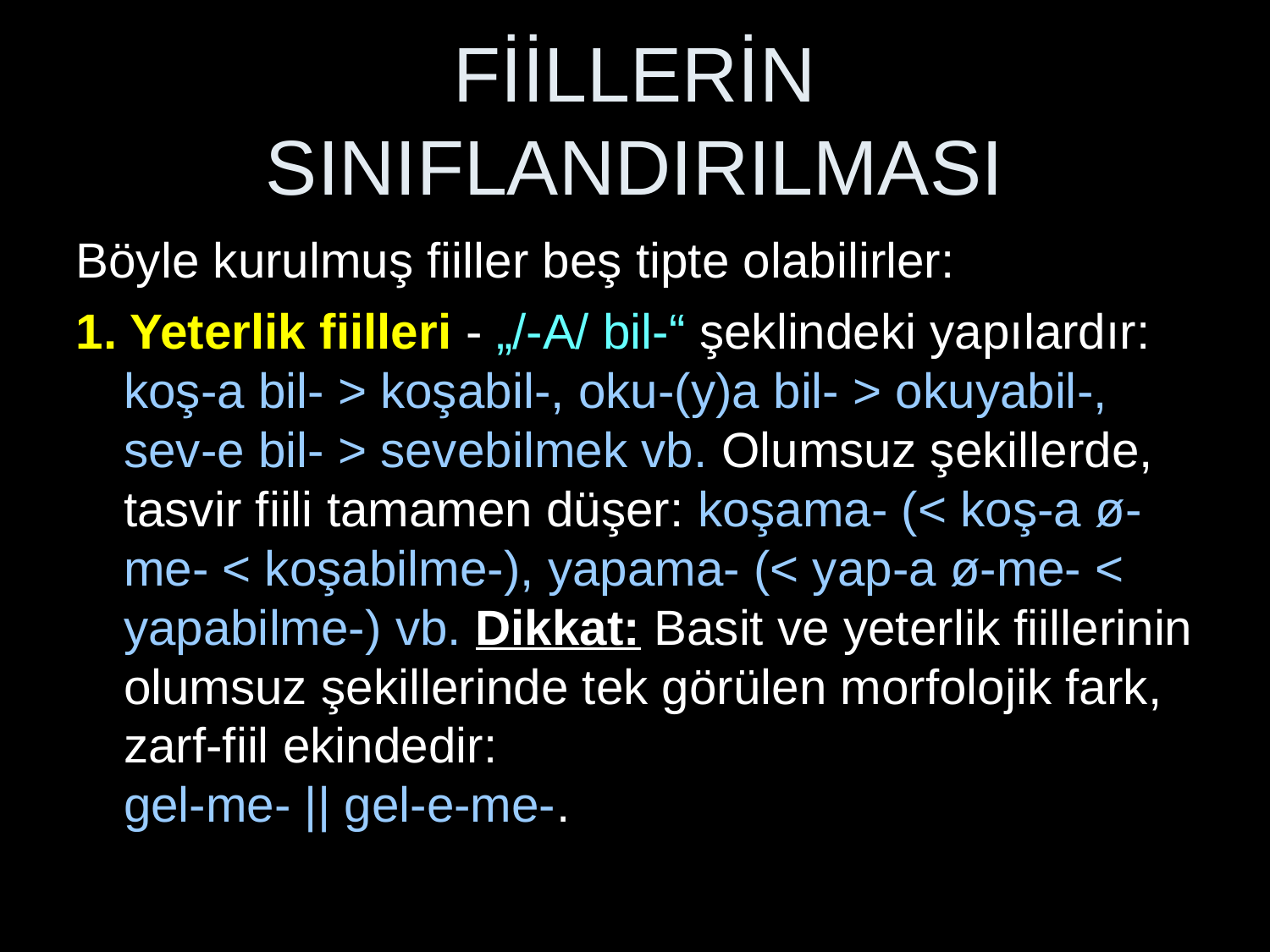

# FİİLLERİN SINIFLANDIRILMASI
Böyle kurulmuş fiiller beş tipte olabilirler:
1. Yeterlik fiilleri - „/-A/ bil-“ şeklindeki yapılardır: koş-a bil- > koşabil-, oku-(y)a bil- > okuyabil-, sev-e bil- > sevebilmek vb. Olumsuz şekillerde, tasvir fiili tamamen düşer: koşama- (< koş-a ø-me- < koşabilme-), yapama- (< yap-a ø-me- < yapabilme-) vb. Dikkat: Basit ve yeterlik fiillerinin olumsuz şekillerinde tek görülen morfolojik fark, zarf-fiil ekindedir:
gel-me- || gel-e-me-.